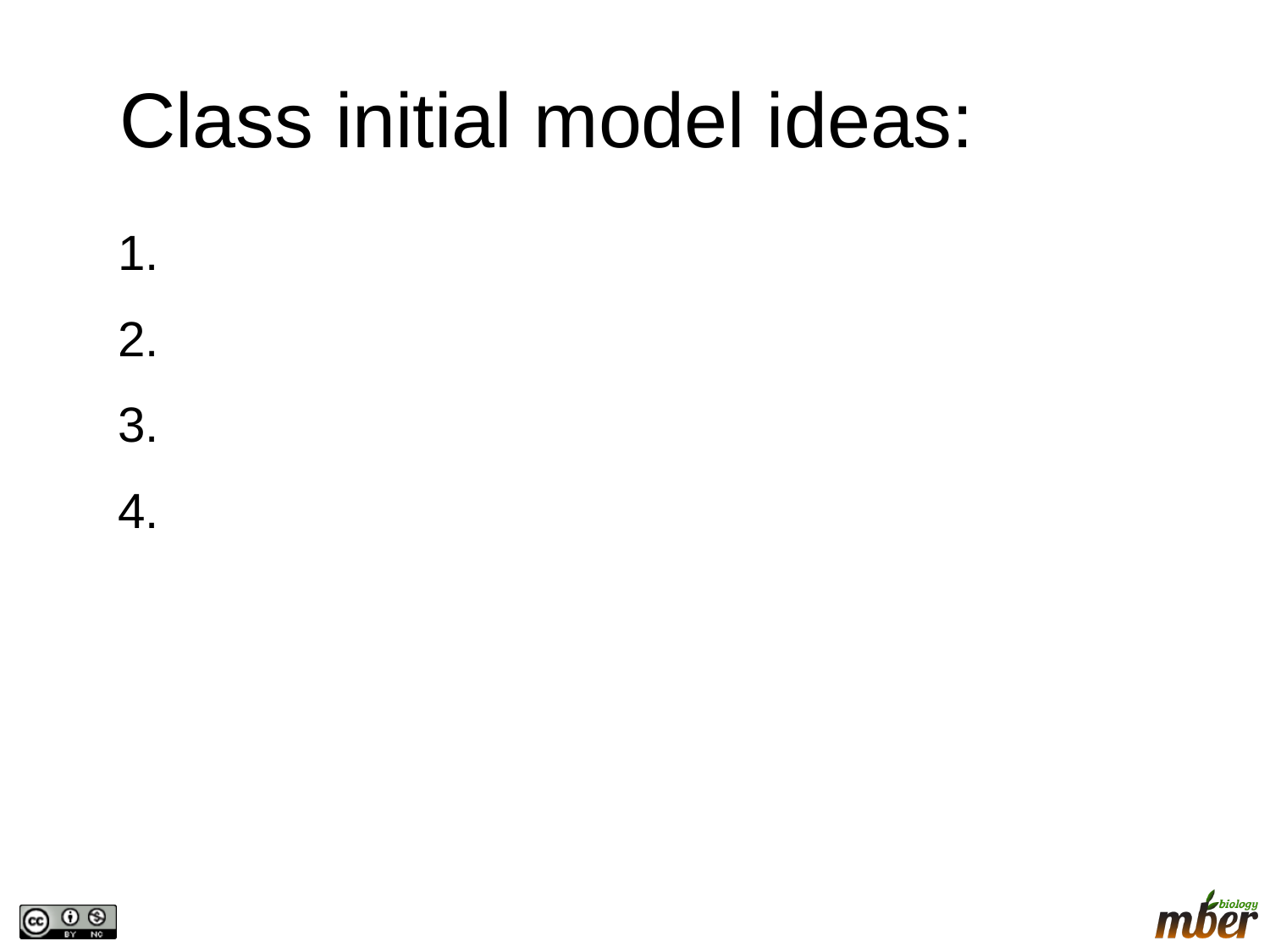

Class initial model ideas:
1.
2.
3.
4.